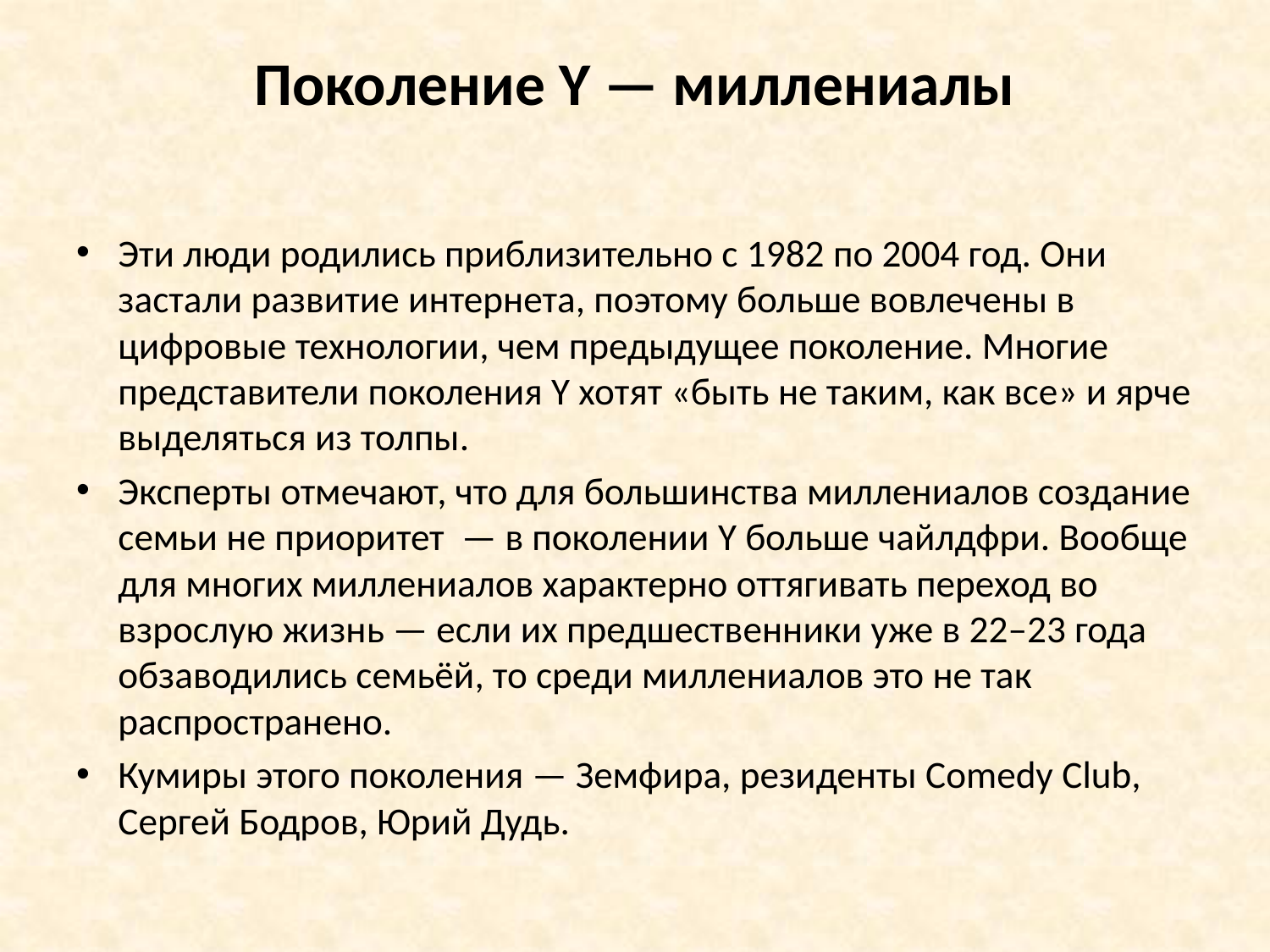

# Поколение Y — миллениалы
Эти люди родились приблизительно с 1982 по 2004 год. Они застали развитие интернета, поэтому больше вовлечены в цифровые технологии, чем предыдущее поколение. Многие представители поколения Y хотят «быть не таким, как все» и ярче выделяться из толпы.
Эксперты отмечают, что для большинства миллениалов создание семьи не приоритет  — в поколении Y больше чайлдфри. Вообще для многих миллениалов характерно оттягивать переход во взрослую жизнь — если их предшественники уже в 22–23 года обзаводились семьёй, то среди миллениалов это не так распространено.
Кумиры этого поколения — Земфира, резиденты Comedy Club, Сергей Бодров, Юрий Дудь.